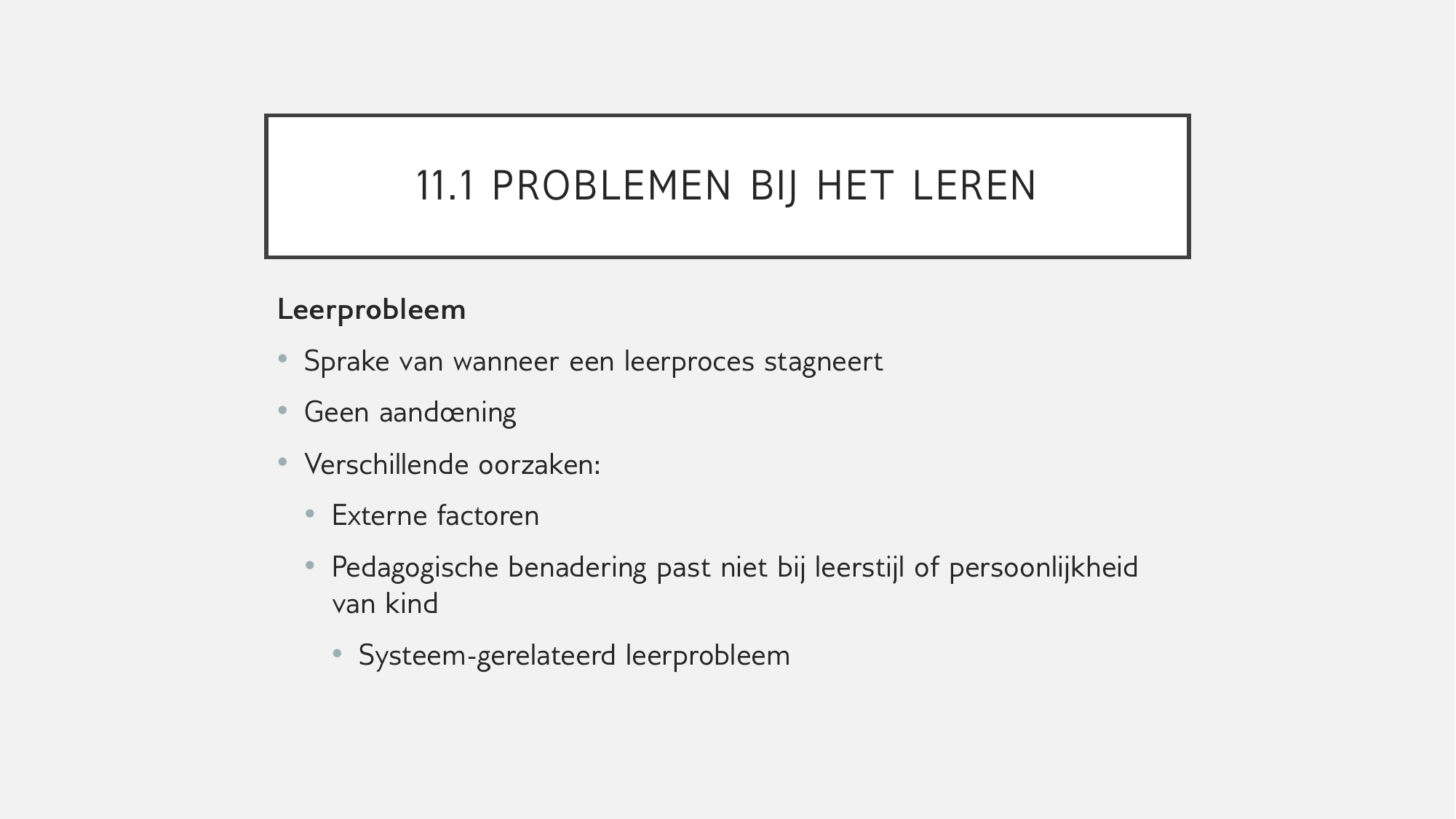

# 11.1 Problemen bij het leren
Leerprobleem
Sprake van wanneer een leerproces stagneert
Geen aandoening
Verschillende oorzaken:
Externe factoren
Pedagogische benadering past niet bij leerstijl of persoonlijkheid van kind
Systeem-gerelateerd leerprobleem